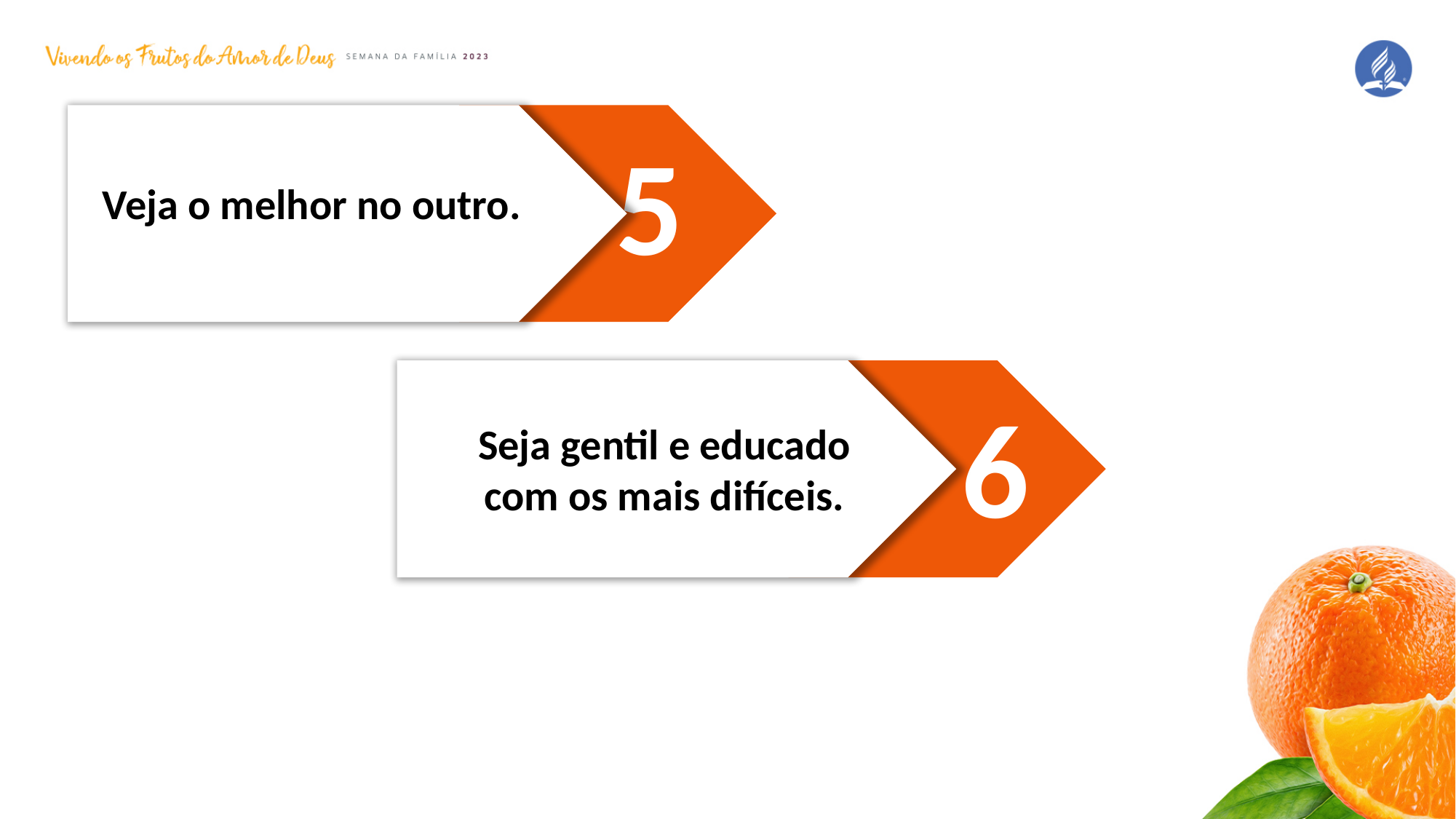

5
Veja o melhor no outro.

6
Seja gentil e educado com os mais difíceis.